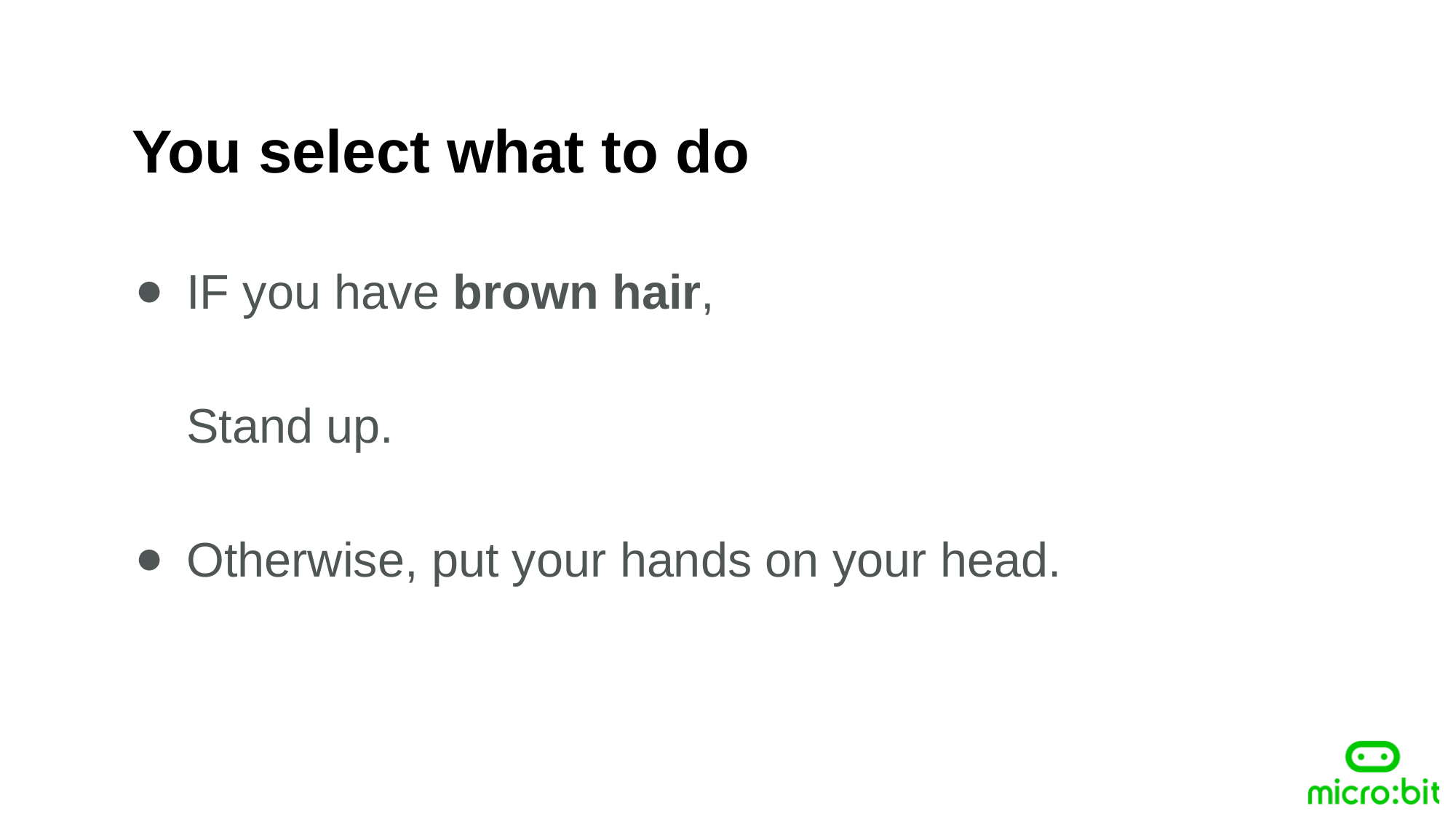

You select what to do

IF you have brown hair,

Stand up.

Otherwise, put your hands on your head.